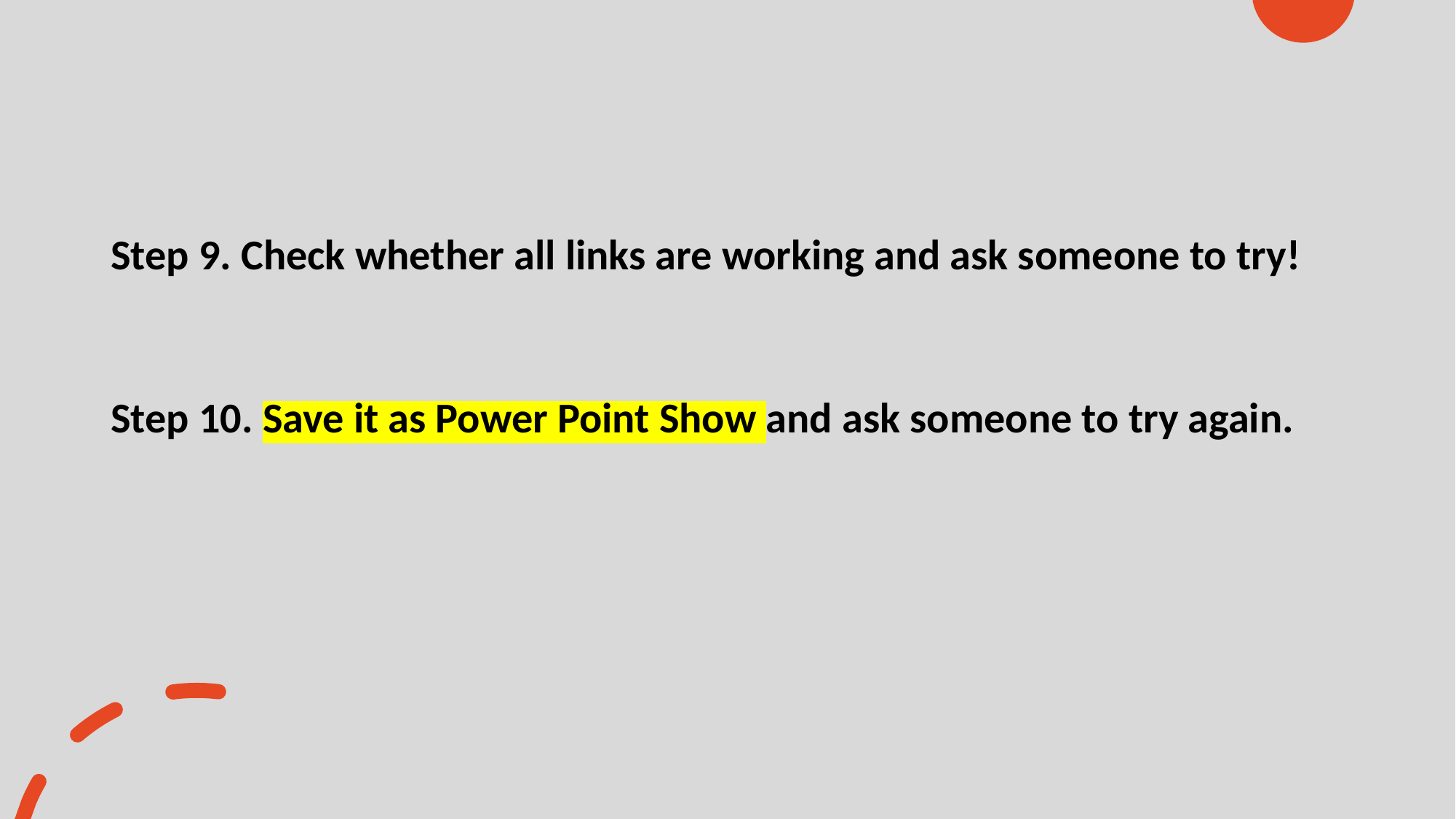

#
Step 9. Check whether all links are working and ask someone to try!

Step 10. Save it as Power Point Show and ask someone to try again.